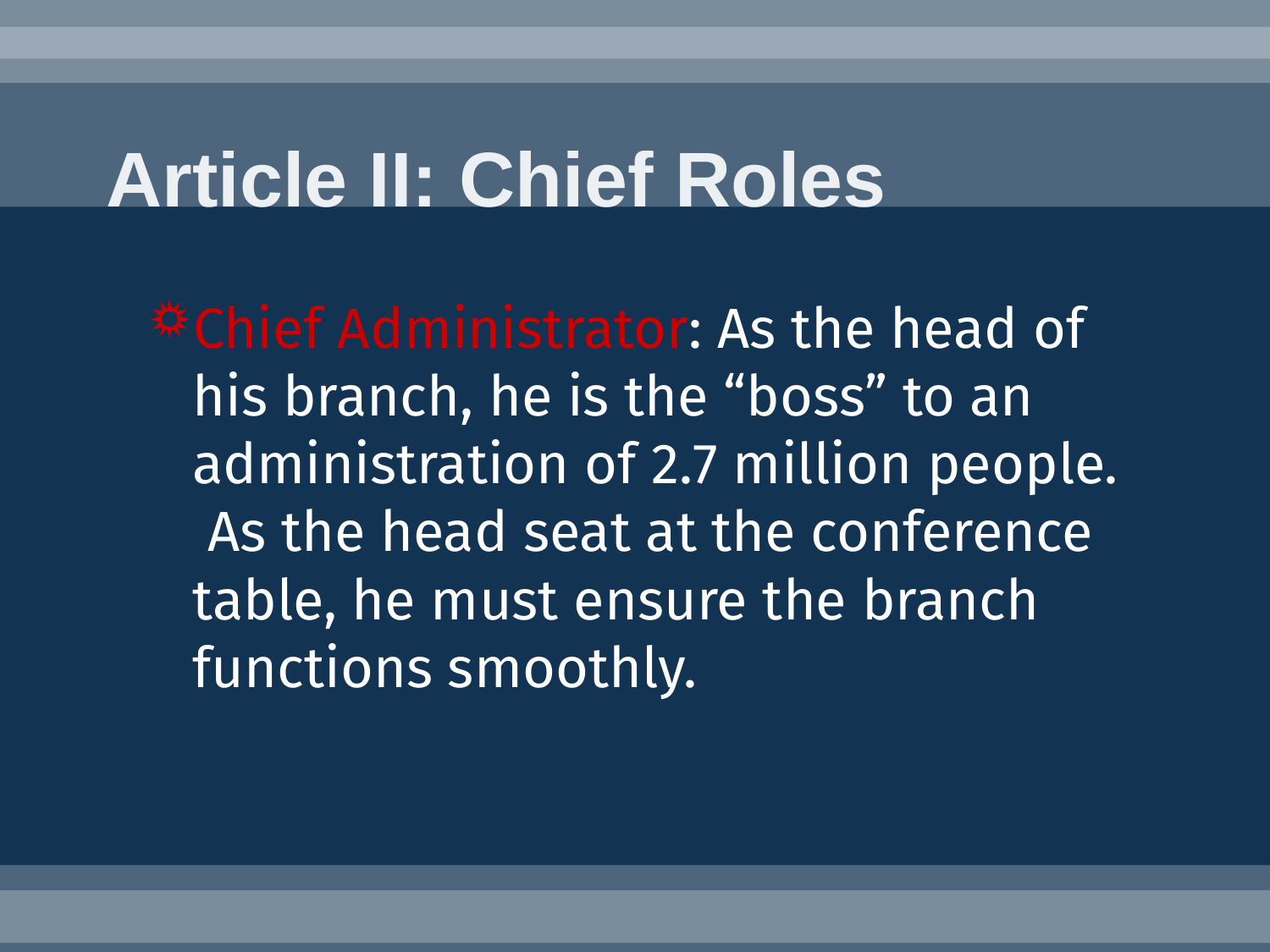

# Article II: Chief Roles
Chief Administrator: As the head of his branch, he is the “boss” to an administration of 2.7 million people.  As the head seat at the conference table, he must ensure the branch functions smoothly.